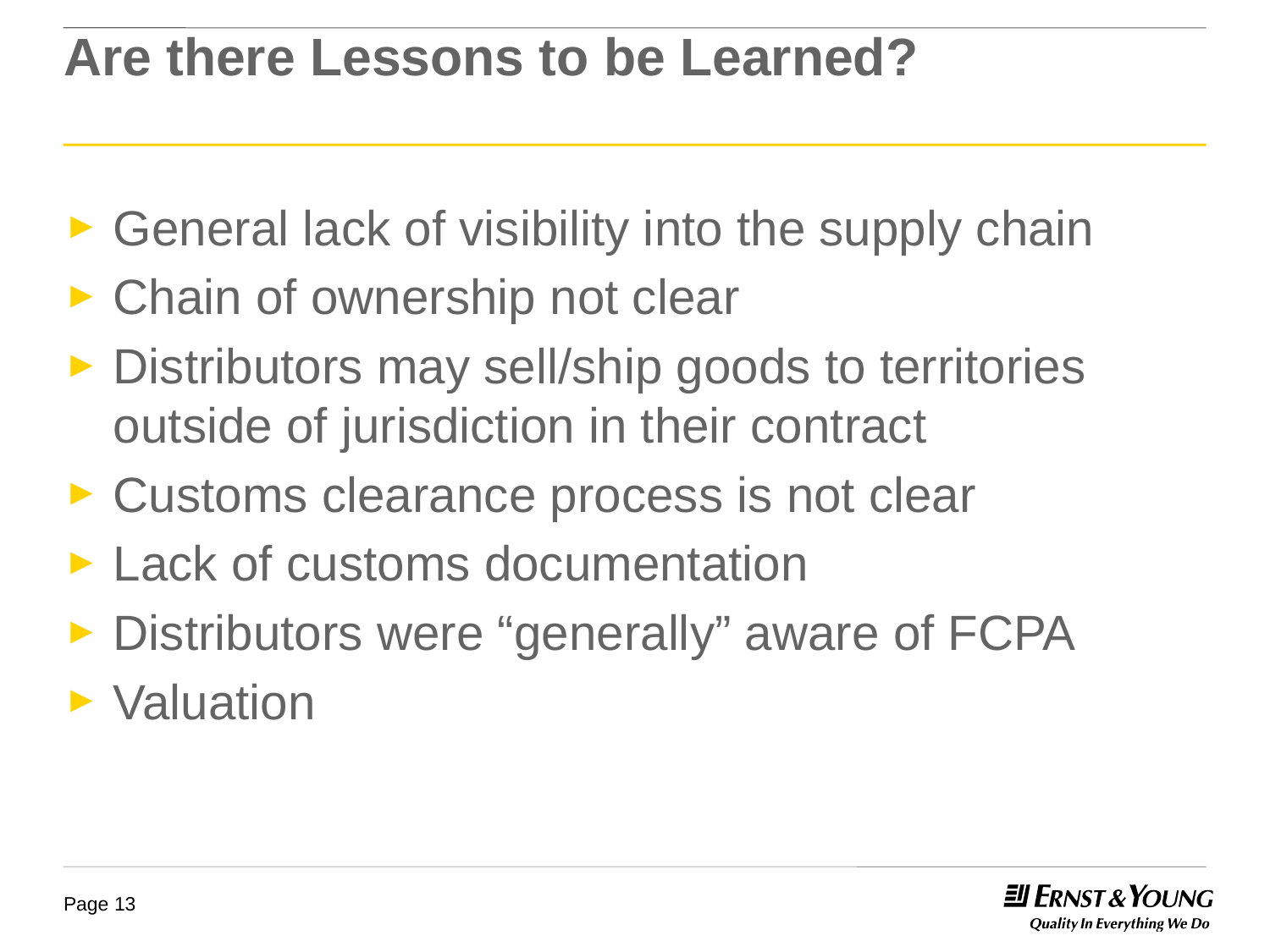

# Are there Lessons to be Learned?
General lack of visibility into the supply chain
Chain of ownership not clear
Distributors may sell/ship goods to territories outside of jurisdiction in their contract
Customs clearance process is not clear
Lack of customs documentation
Distributors were “generally” aware of FCPA
Valuation